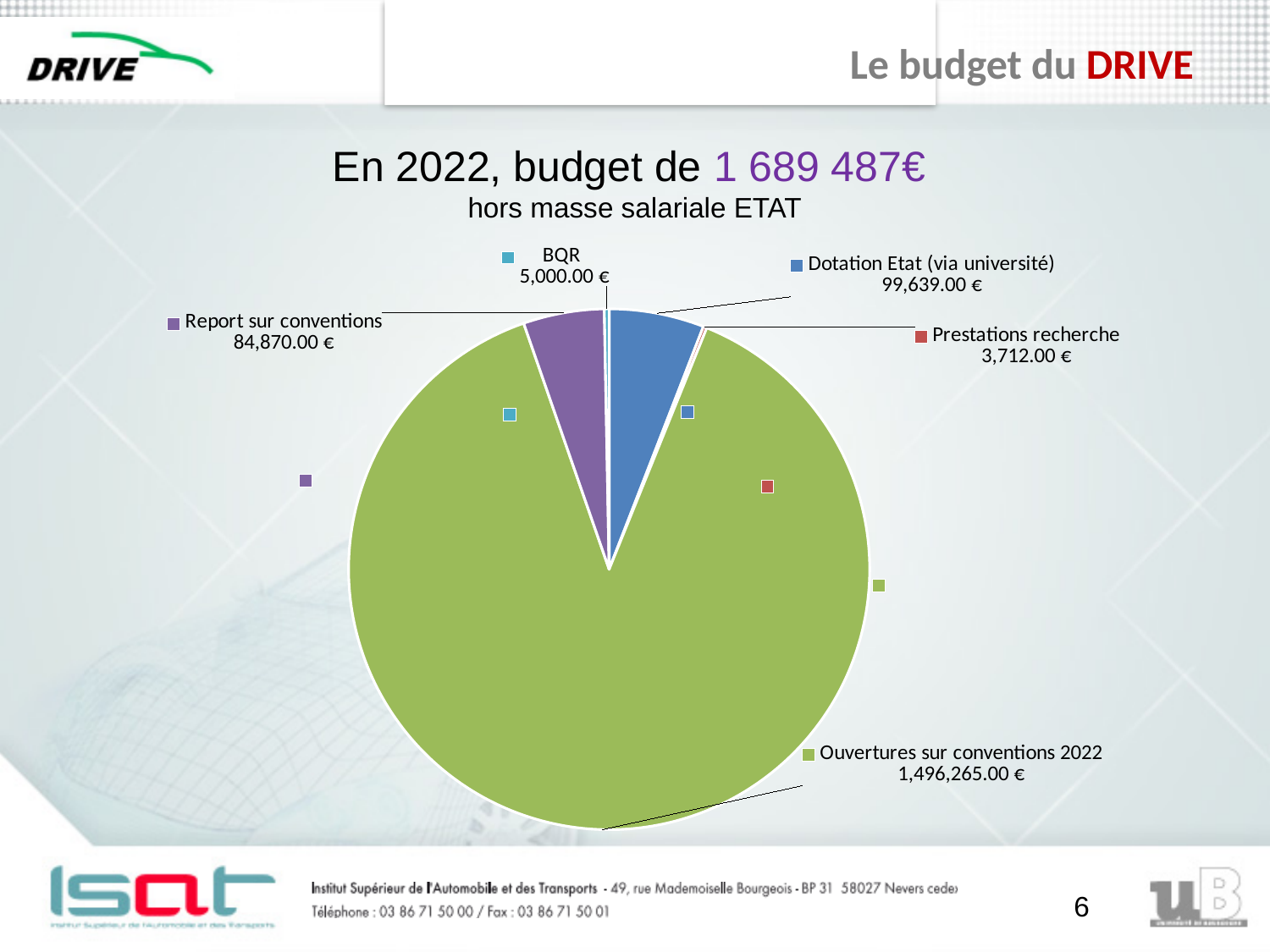

# Le budget du DRIVE
En 2022, budget de 1 689 487€
hors masse salariale ETAT

### Chart

| Category | Répartition de la recette |
|---|---|
| Dotation Etat (via université) | 99639.0 |
| Prestations recherche | 3712.0 |
| Ouvertures sur conventions 2022 | 1496265.0 |
| Report sur conventions | 84870.0 |
| BQR  | 5000.0 |